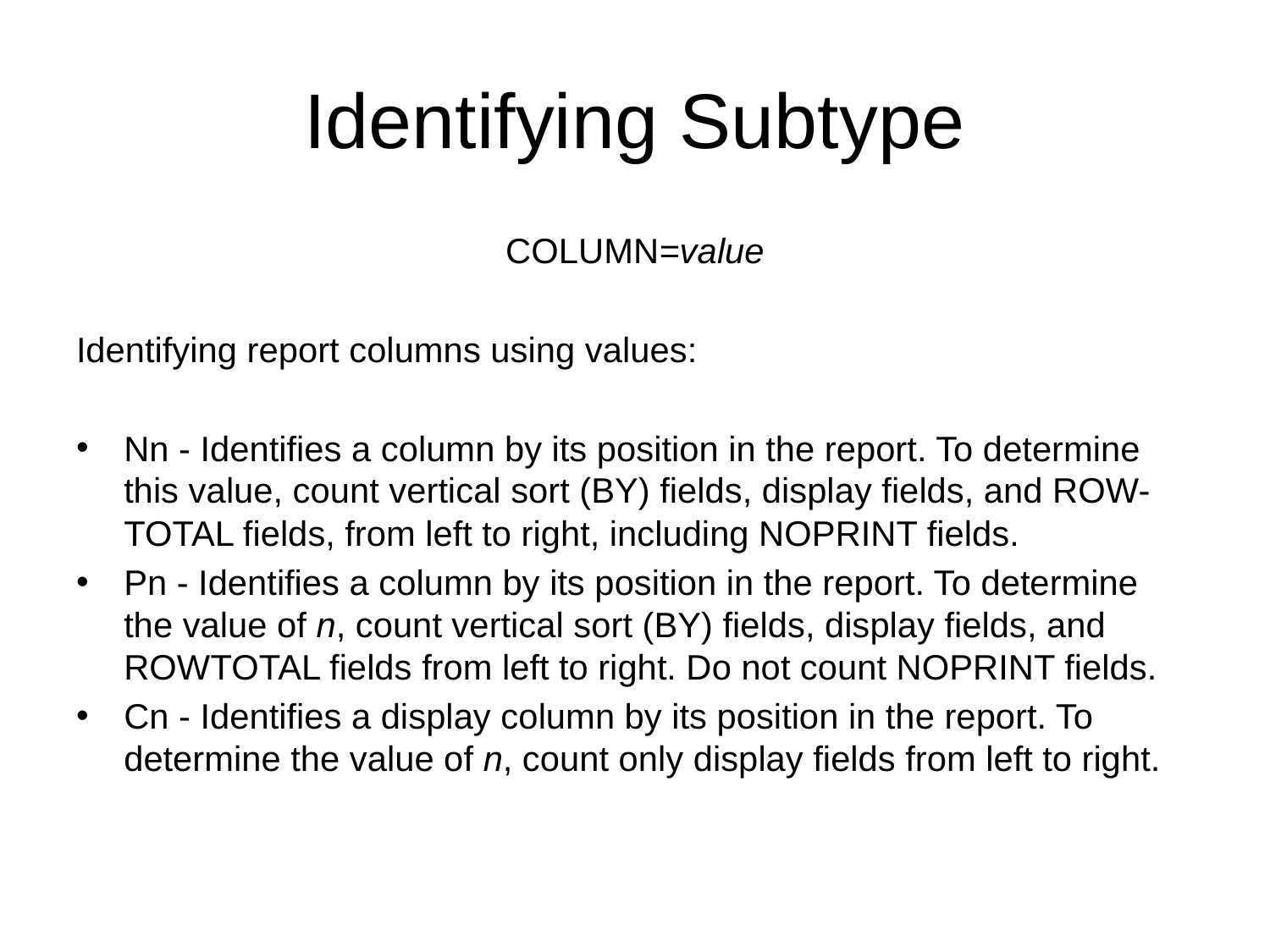

# Identifying Subtype
COLUMN=value

Identifying report columns using values:

Nn - Identifies a column by its position in the report. To determine this value, count vertical sort (BY) fields, display fields, and ROW-TOTAL fields, from left to right, including NOPRINT fields.
Pn - Identifies a column by its position in the report. To determine the value of n, count vertical sort (BY) fields, display fields, and ROWTOTAL fields from left to right. Do not count NOPRINT fields.
Cn - Identifies a display column by its position in the report. To determine the value of n, count only display fields from left to right.